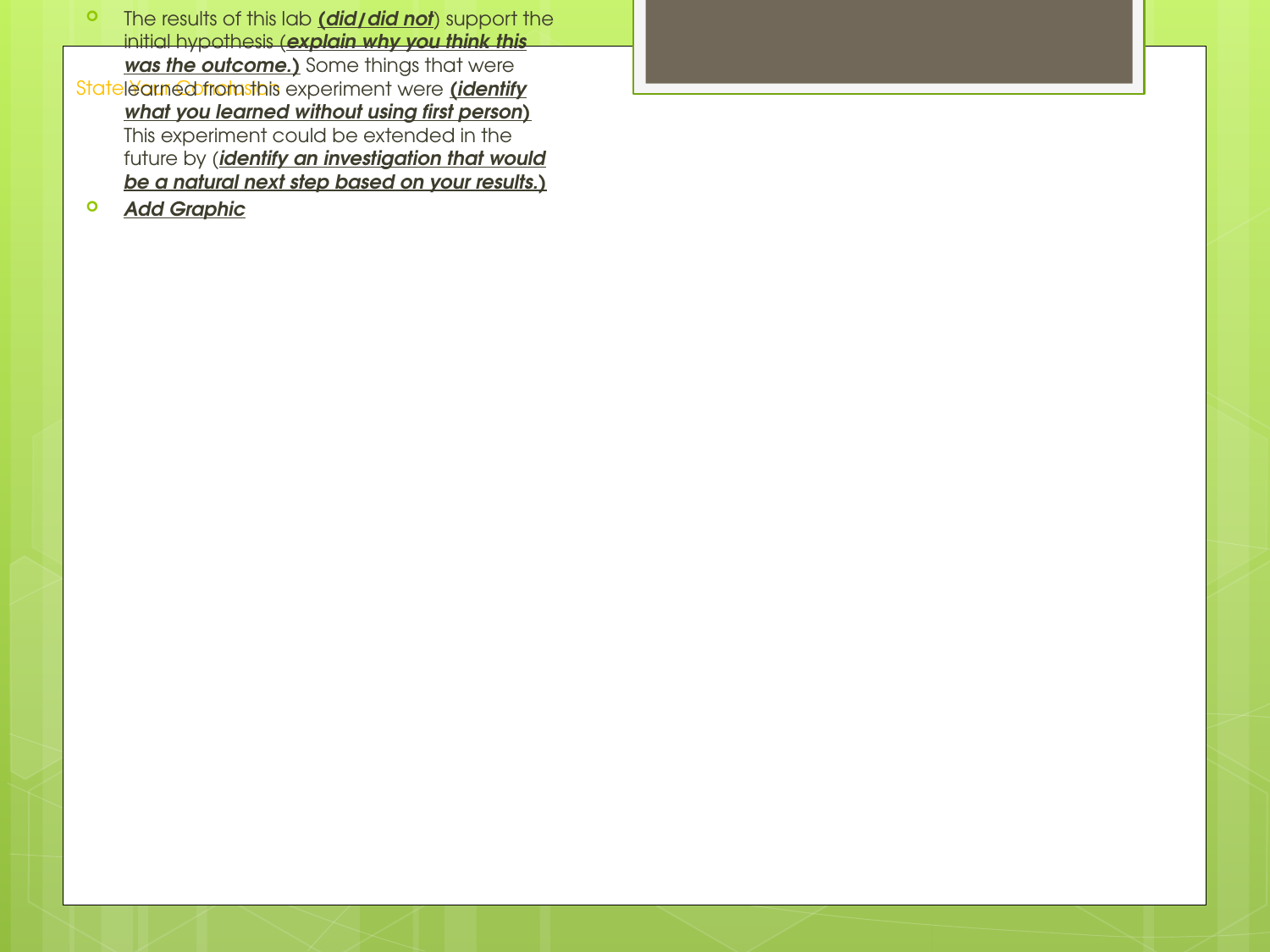

The results of this lab (did/did not) support the initial hypothesis (explain why you think this was the outcome.) Some things that were learned from this experiment were (identify what you learned without using first person) This experiment could be extended in the future by (identify an investigation that would be a natural next step based on your results.)
Add Graphic
# State Your Conclusion